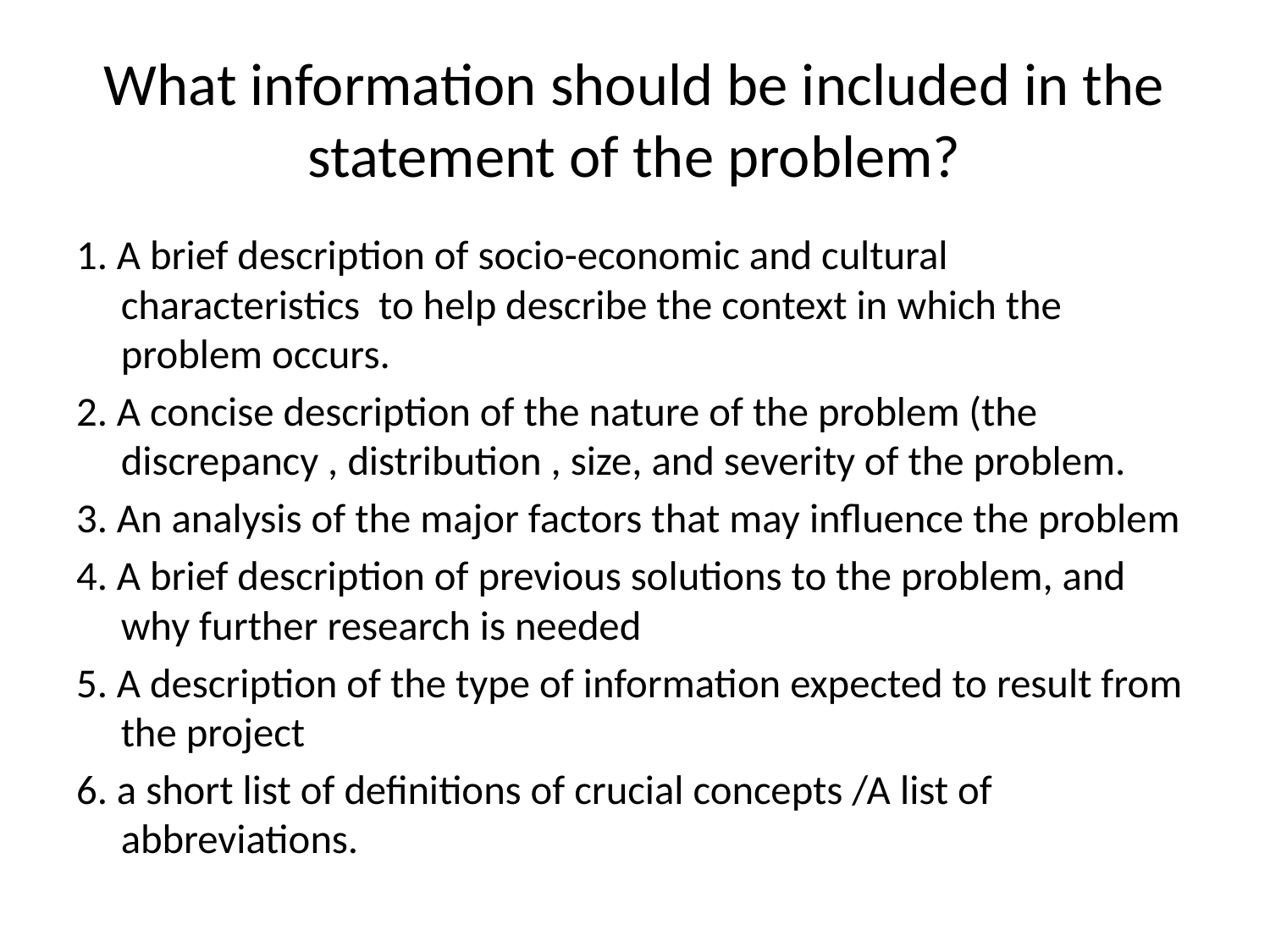

# What information should be included in the statement of the problem?
1. A brief description of socio-economic and cultural characteristics  to help describe the context in which the problem occurs.
2. A concise description of the nature of the problem (the discrepancy , distribution , size, and severity of the problem.
3. An analysis of the major factors that may influence the problem
4. A brief description of previous solutions to the problem, and why further research is needed
5. A description of the type of information expected to result from the project
6. a short list of definitions of crucial concepts /A list of abbreviations.